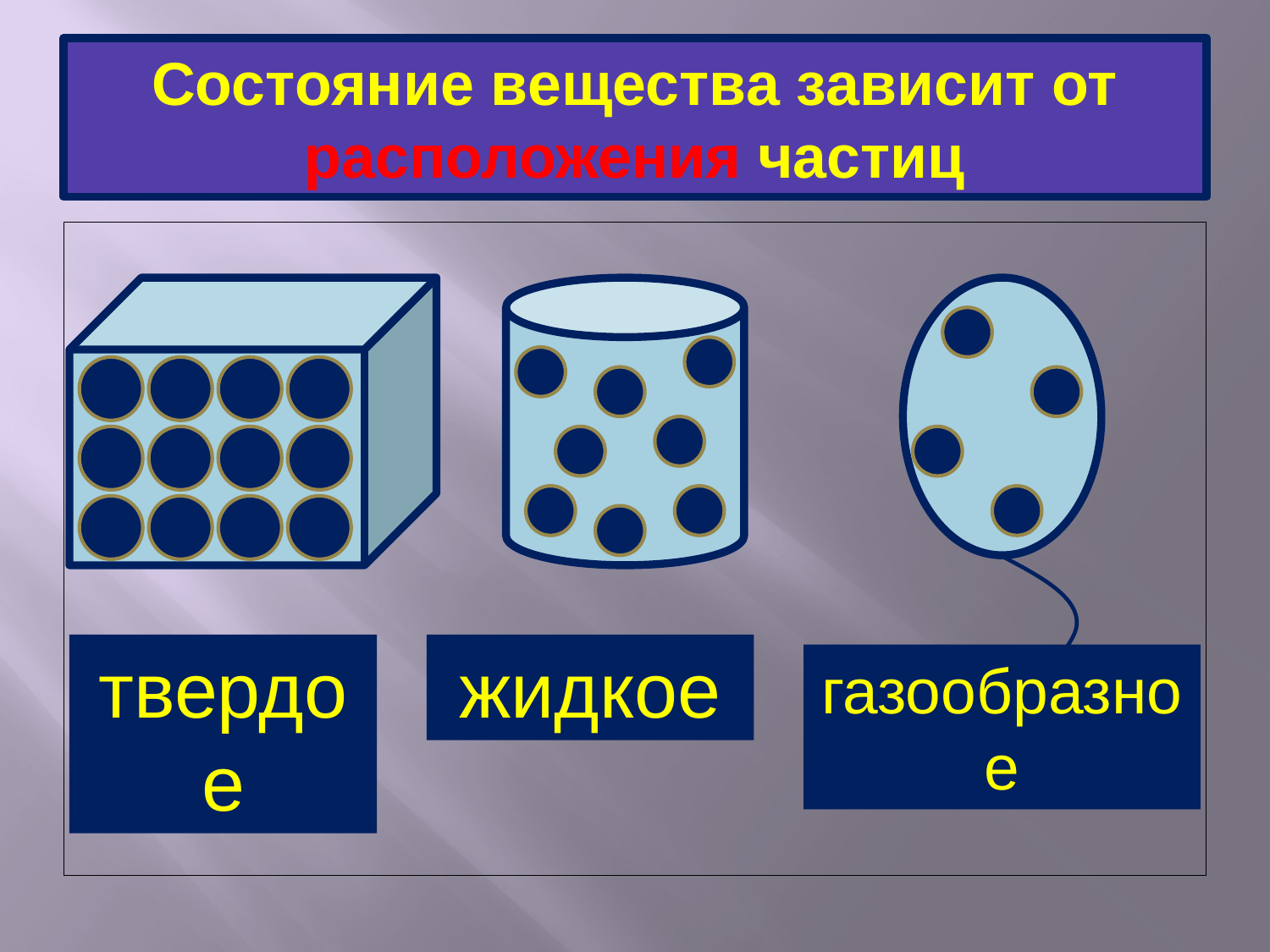

# Состояние вещества зависит от расположения частиц

твердое
жидкое
газообразное